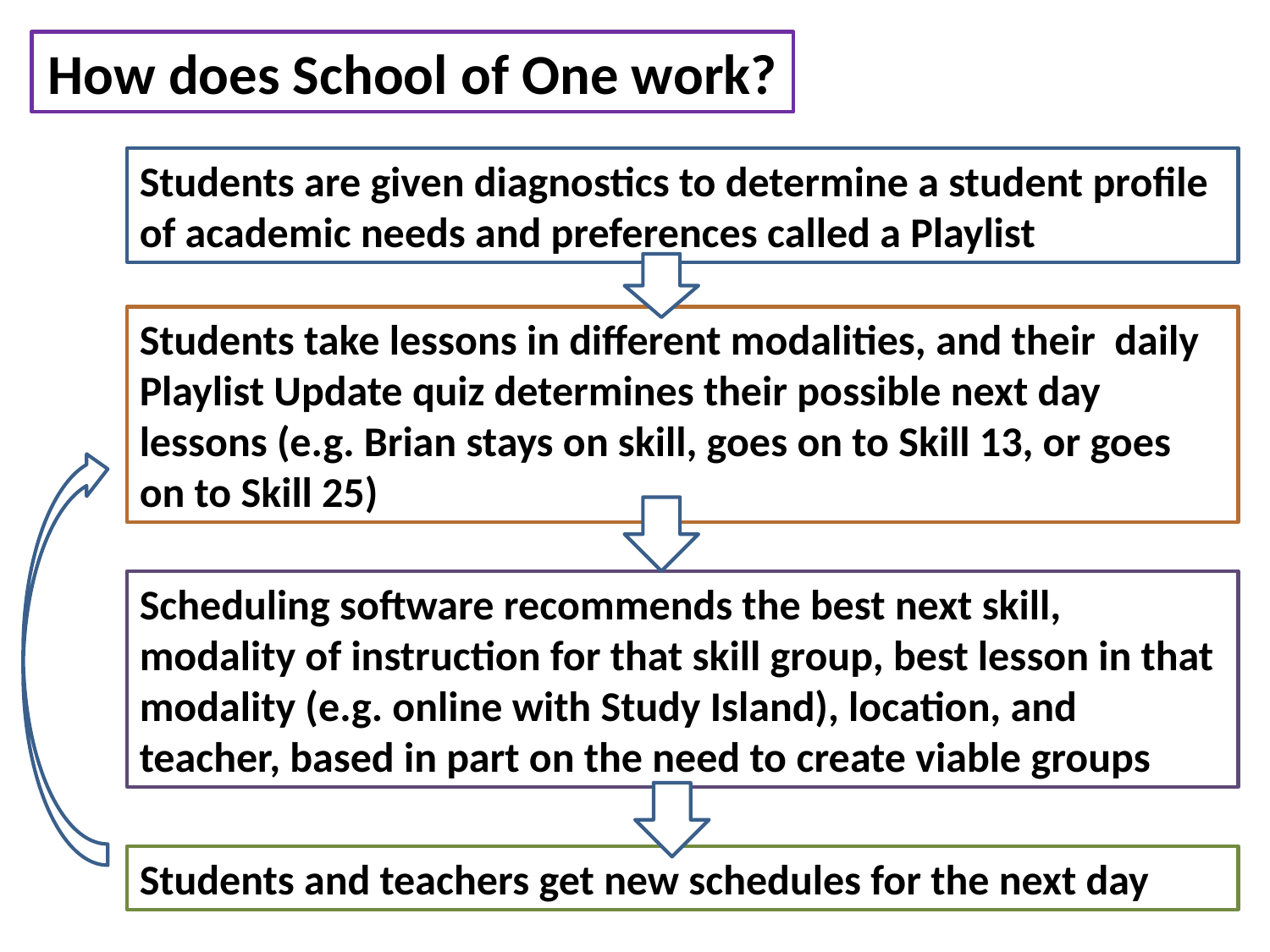

How does School of One work?
Students are given diagnostics to determine a student profile of academic needs and preferences called a Playlist

Students take lessons in different modalities, and their  daily Playlist Update quiz determines their possible next day lessons (e.g. Brian stays on skill, goes on to Skill 13, or goes on to Skill 25)

Scheduling software recommends the best next skill, modality of instruction for that skill group, best lesson in that modality (e.g. online with Study Island), location, and teacher, based in part on the need to create viable groups

Students and teachers get new schedules for the next day